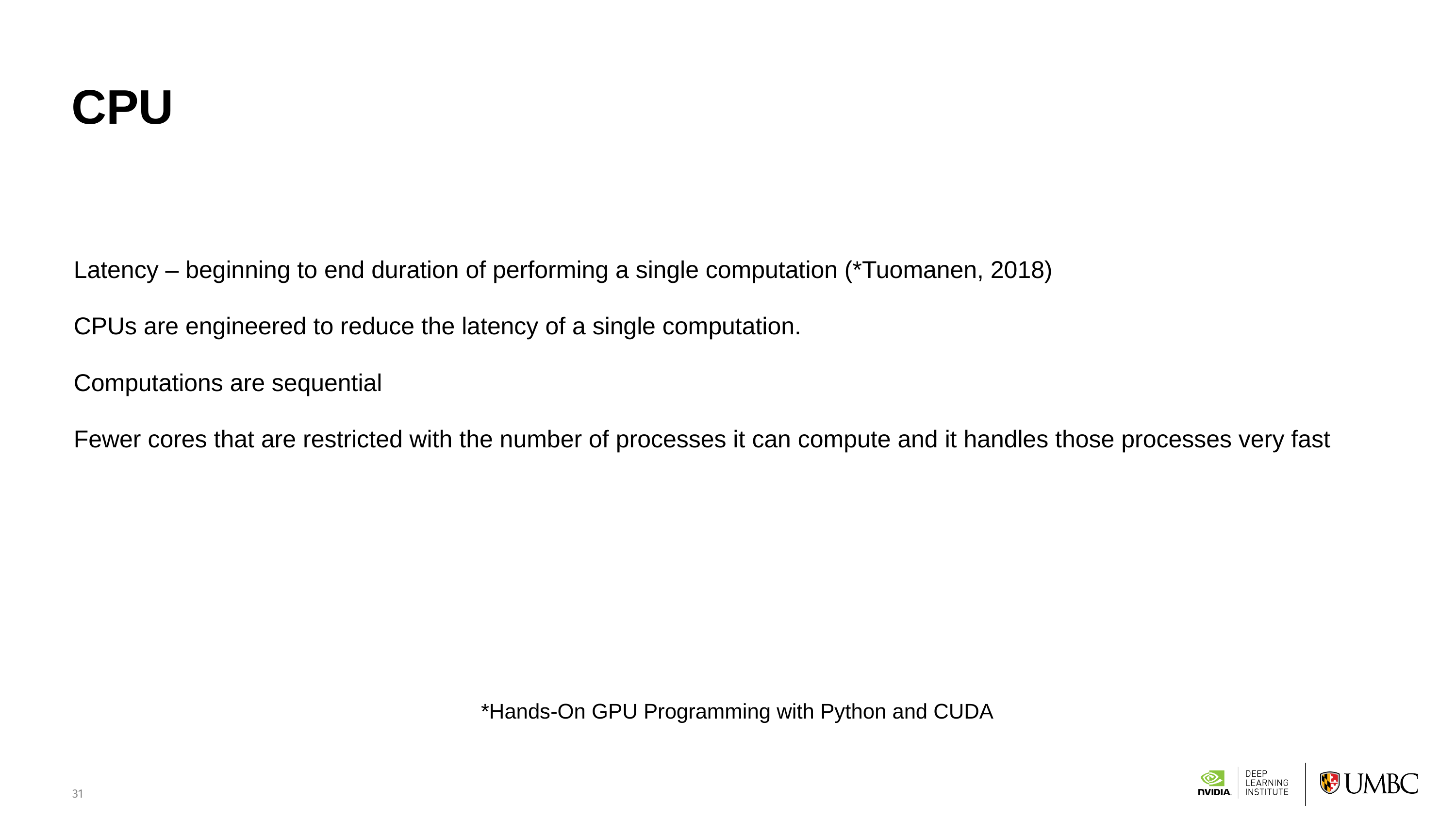

# CPU
Latency – beginning to end duration of performing a single computation (*Tuomanen, 2018)
CPUs are engineered to reduce the latency of a single computation.
Computations are sequential
Fewer cores that are restricted with the number of processes it can compute and it handles those processes very fast
*Hands-On GPU Programming with Python and CUDA
Data 604: Data Management